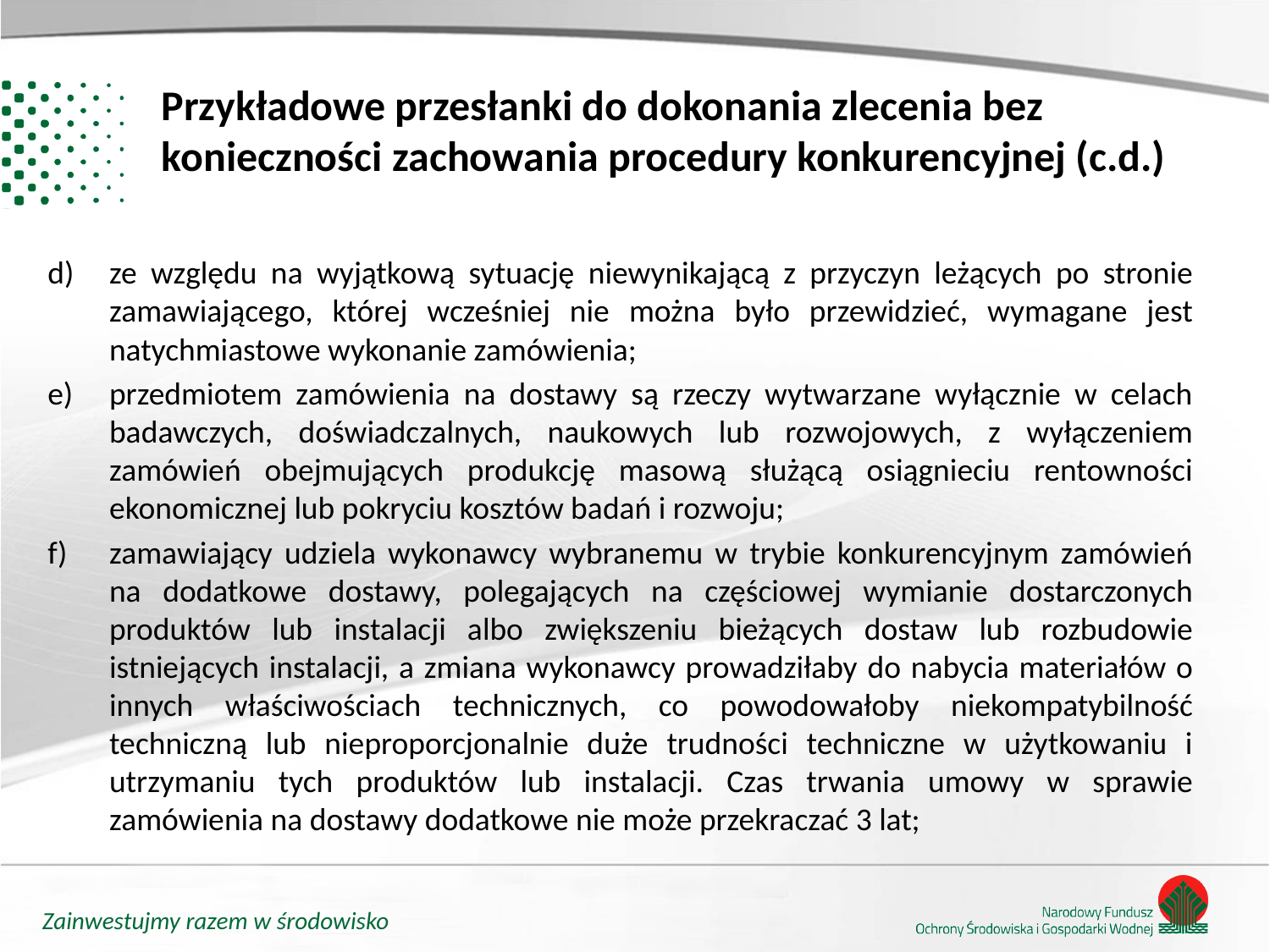

# Przykładowe przesłanki do dokonania zlecenia bez konieczności zachowania procedury konkurencyjnej (c.d.)
ze względu na wyjątkową sytuację niewynikającą z przyczyn leżących po stronie zamawiającego, której wcześniej nie można było przewidzieć, wymagane jest natychmiastowe wykonanie zamówienia;
przedmiotem zamówienia na dostawy są rzeczy wytwarzane wyłącznie w celach badawczych, doświadczalnych, naukowych lub rozwojowych, z wyłączeniem zamówień obejmujących produkcję masową służącą osiągnieciu rentowności ekonomicznej lub pokryciu kosztów badań i rozwoju;
zamawiający udziela wykonawcy wybranemu w trybie konkurencyjnym zamówień na dodatkowe dostawy, polegających na częściowej wymianie dostarczonych produktów lub instalacji albo zwiększeniu bieżących dostaw lub rozbudowie istniejących instalacji, a zmiana wykonawcy prowadziłaby do nabycia materiałów o innych właściwościach technicznych, co powodowałoby niekompatybilność techniczną lub nieproporcjonalnie duże trudności techniczne w użytkowaniu i utrzymaniu tych produktów lub instalacji. Czas trwania umowy w sprawie zamówienia na dostawy dodatkowe nie może przekraczać 3 lat;